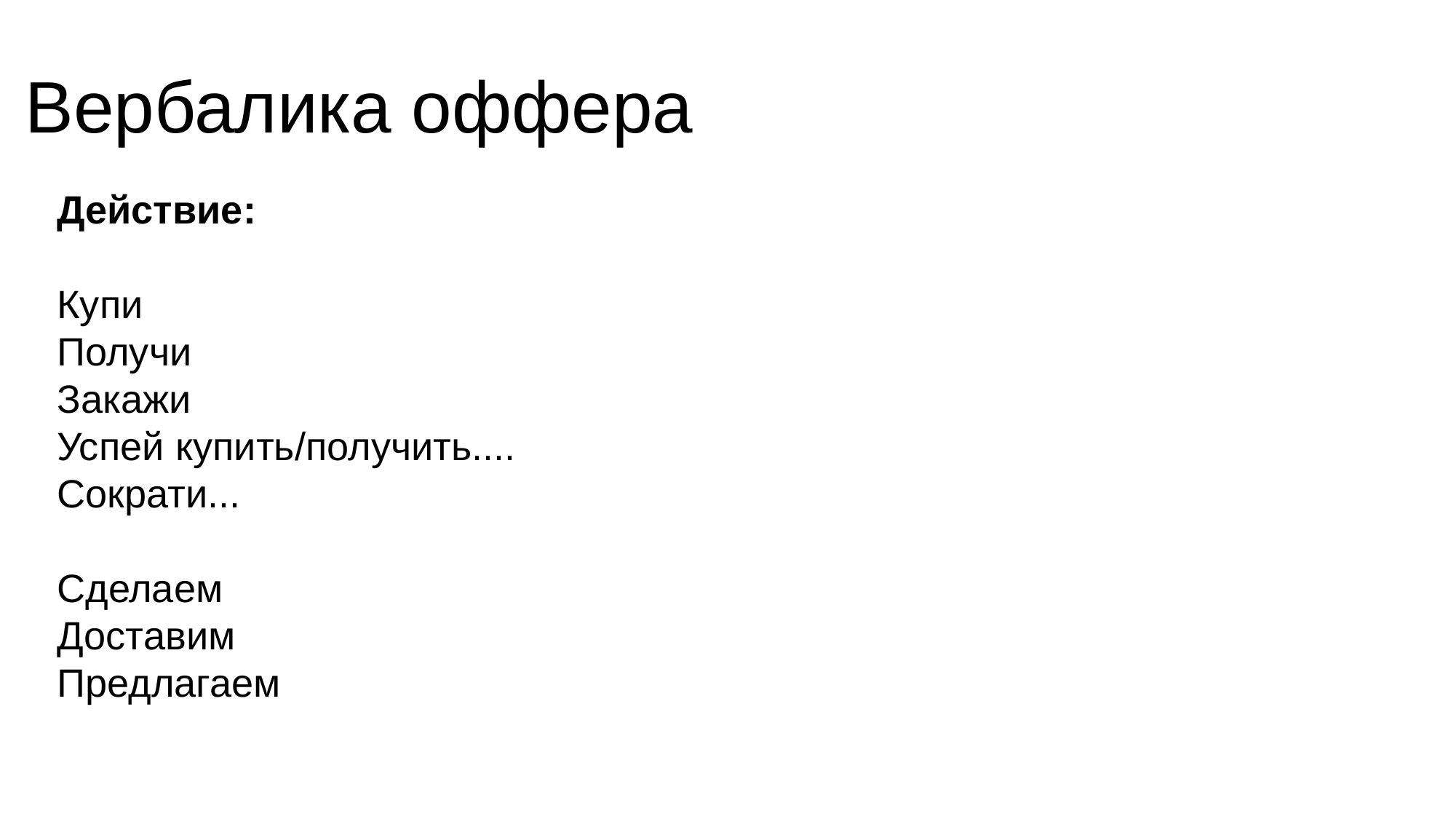

# Вербалика оффера
Действие:

Купи
Получи
Закажи
Успей купить/получить....
Сократи...

Сделаем
Доставим
Предлагаем